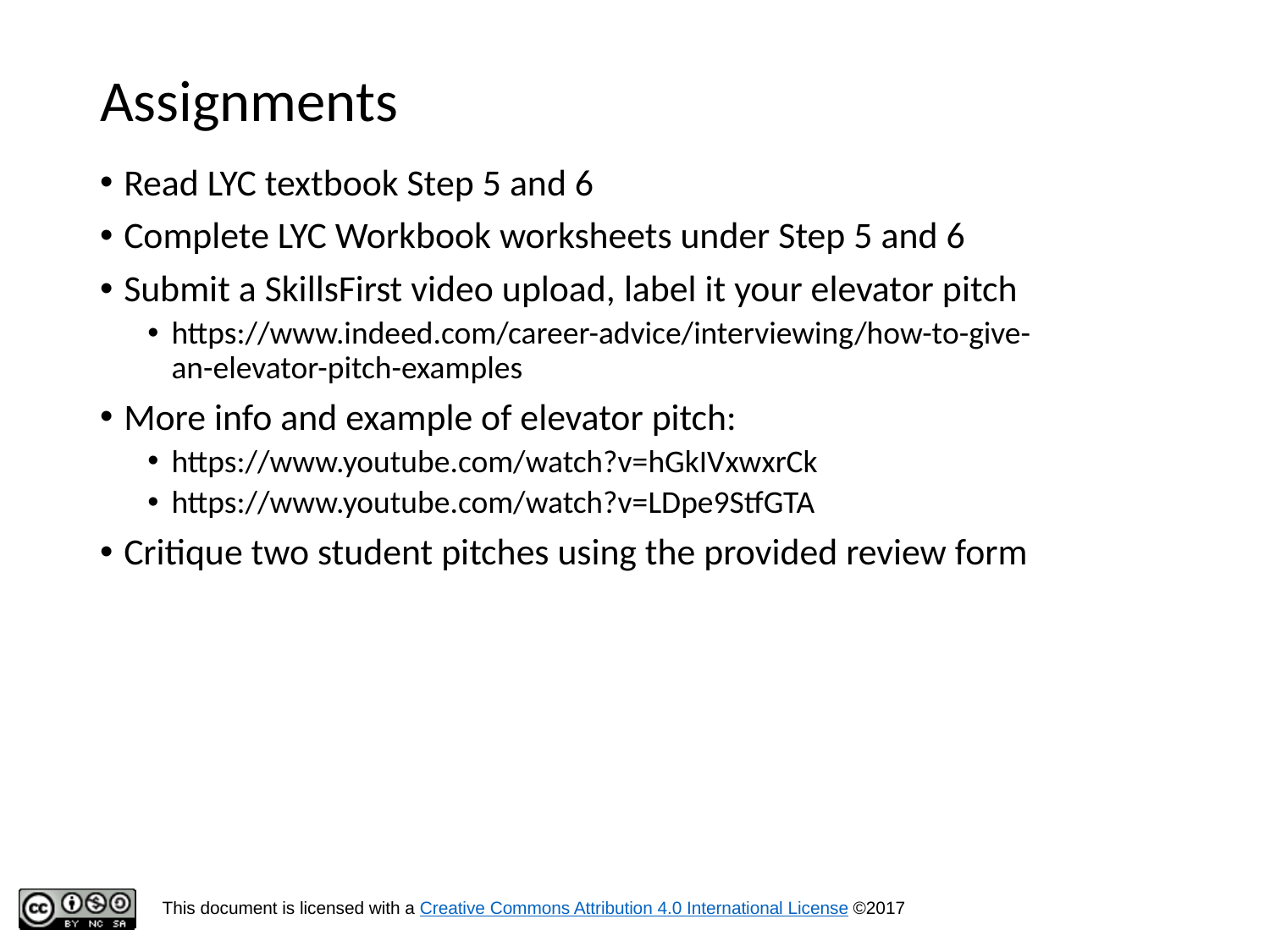

# Assignments
Read LYC textbook Step 5 and 6
Complete LYC Workbook worksheets under Step 5 and 6
Submit a SkillsFirst video upload, label it your elevator pitch
https://www.indeed.com/career-advice/interviewing/how-to-give-an-elevator-pitch-examples
More info and example of elevator pitch:
https://www.youtube.com/watch?v=hGkIVxwxrCk
https://www.youtube.com/watch?v=LDpe9StfGTA
Critique two student pitches using the provided review form